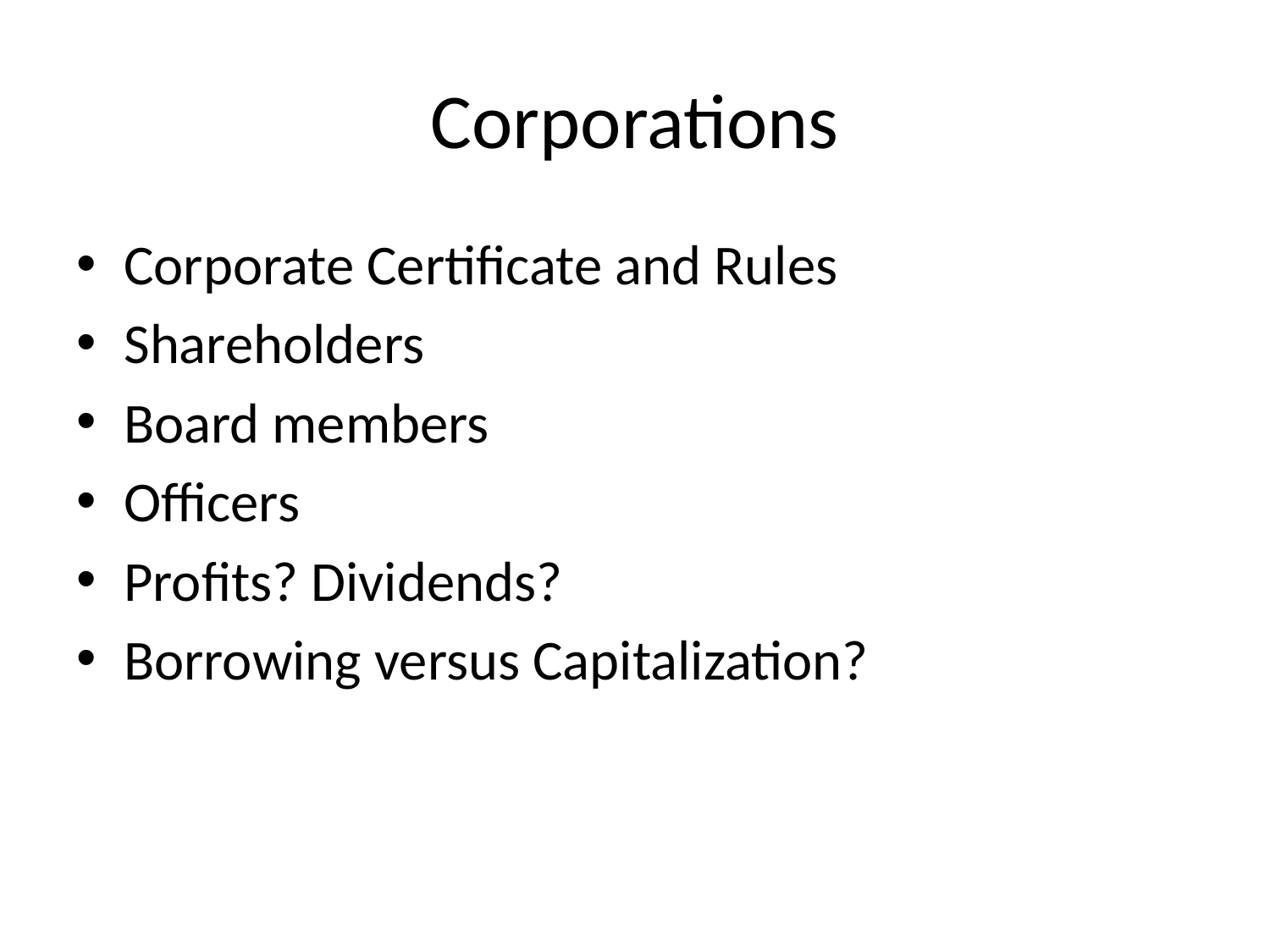

# Corporations
Corporate Certificate and Rules
Shareholders
Board members
Officers
Profits? Dividends?
Borrowing versus Capitalization?